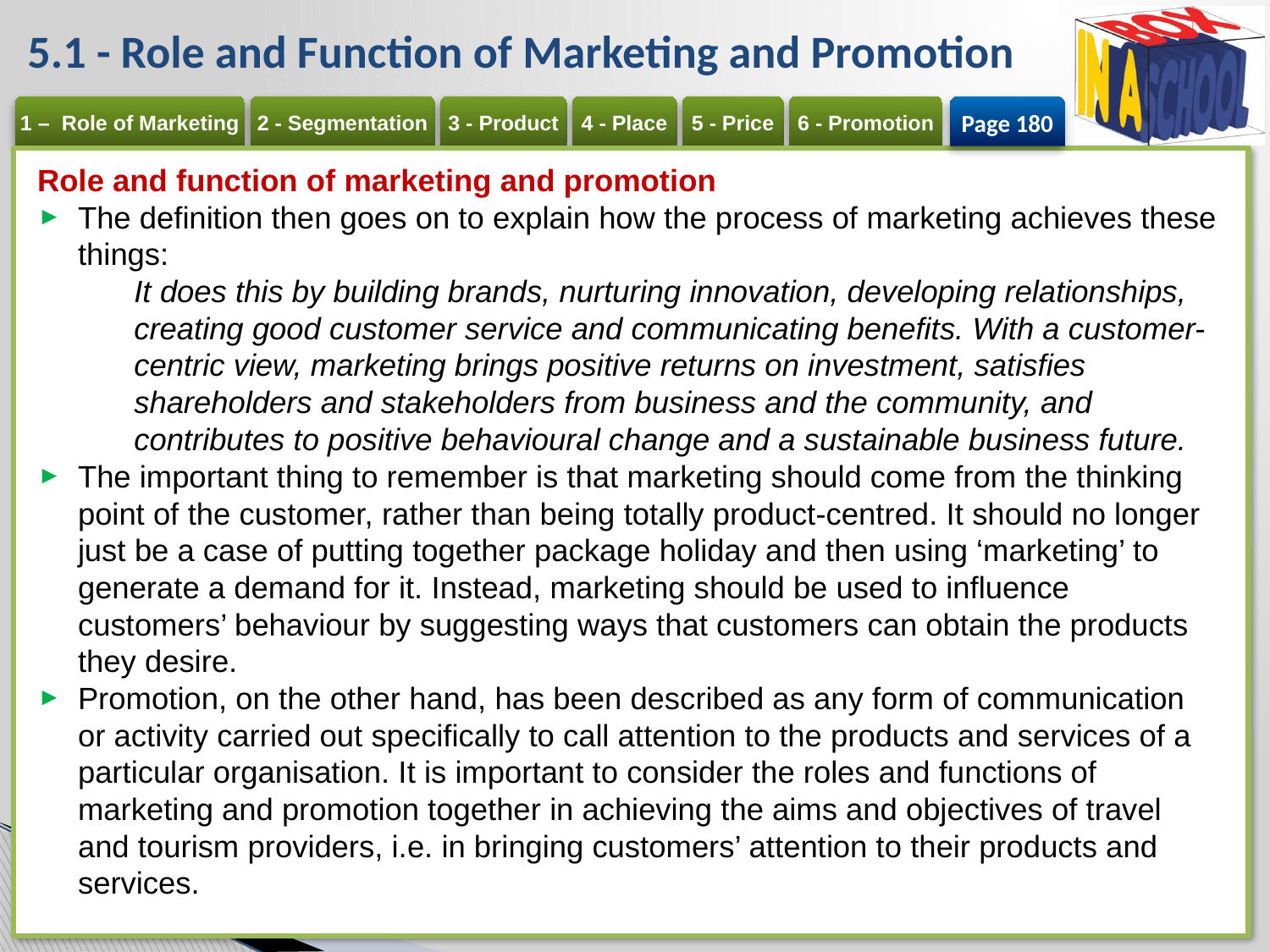

# 5.1 - Role and Function of Marketing and Promotion
Page 180
Role and function of marketing and promotion
The definition then goes on to explain how the process of marketing achieves these things:
It does this by building brands, nurturing innovation, developing relationships, creating good customer service and communicating benefits. With a customer-centric view, marketing brings positive returns on investment, satisfies shareholders and stakeholders from business and the community, and contributes to positive behavioural change and a sustainable business future.
The important thing to remember is that marketing should come from the thinking point of the customer, rather than being totally product-centred. It should no longer just be a case of putting together package holiday and then using ‘marketing’ to generate a demand for it. Instead, marketing should be used to influence customers’ behaviour by suggesting ways that customers can obtain the products they desire.
Promotion, on the other hand, has been described as any form of communication or activity carried out specifically to call attention to the products and services of a particular organisation. It is important to consider the roles and functions of marketing and promotion together in achieving the aims and objectives of travel and tourism providers, i.e. in bringing customers’ attention to their products and services.